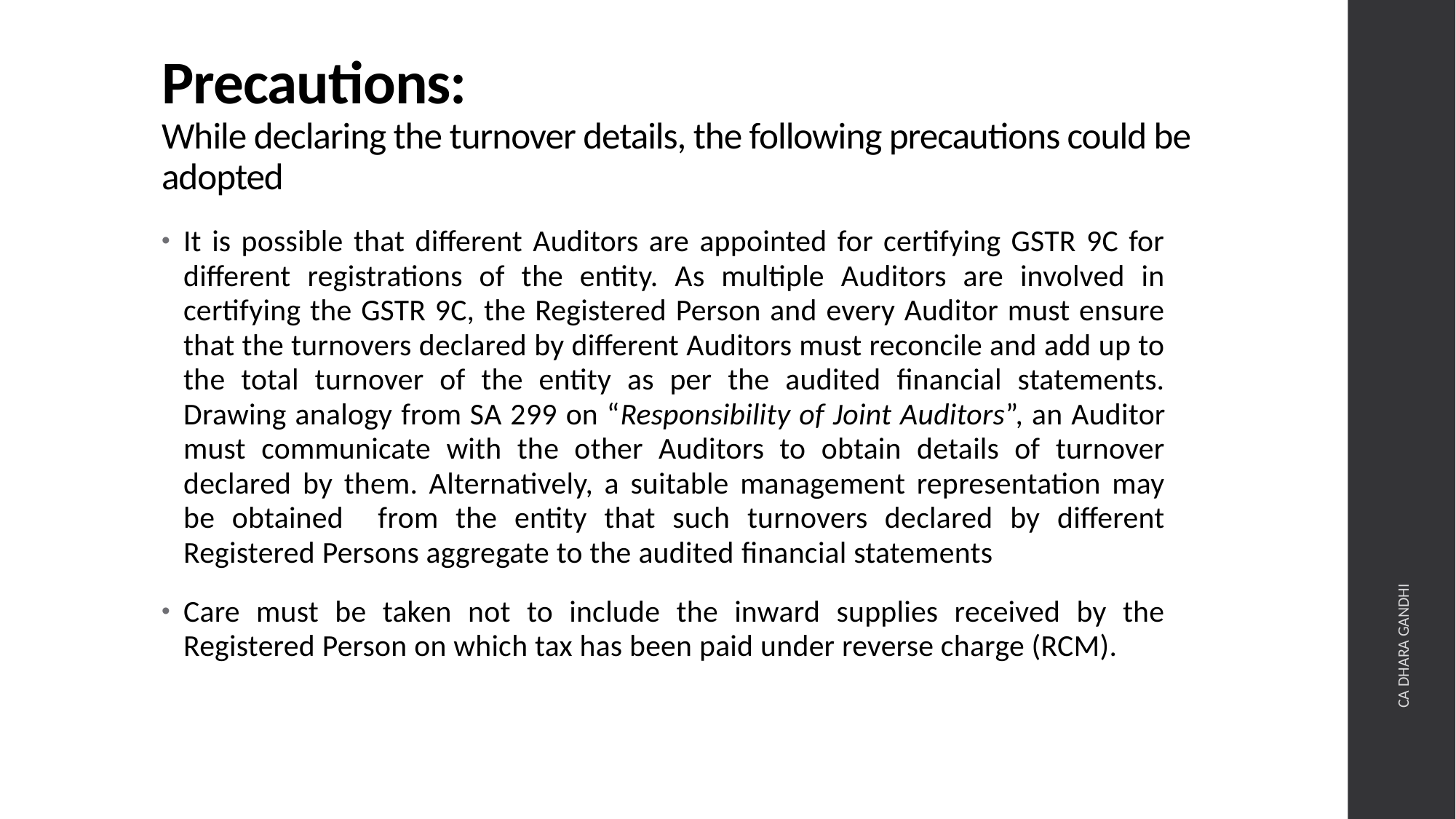

# Precautions: While declaring the turnover details, the following precautions could be adopted
It is possible that different Auditors are appointed for certifying GSTR 9C for different registrations of the entity. As multiple Auditors are involved in certifying the GSTR 9C, the Registered Person and every Auditor must ensure that the turnovers declared by different Auditors must reconcile and add up to the total turnover of the entity as per the audited financial statements. Drawing analogy from SA 299 on “Responsibility of Joint Auditors”, an Auditor must communicate with the other Auditors to obtain details of turnover declared by them. Alternatively, a suitable management representation may be obtained  from the entity that such turnovers declared by different Registered Persons aggregate to the audited financial statements
Care must be taken not to include the inward supplies received by the Registered Person on which tax has been paid under reverse charge (RCM).
CA DHARA GANDHI